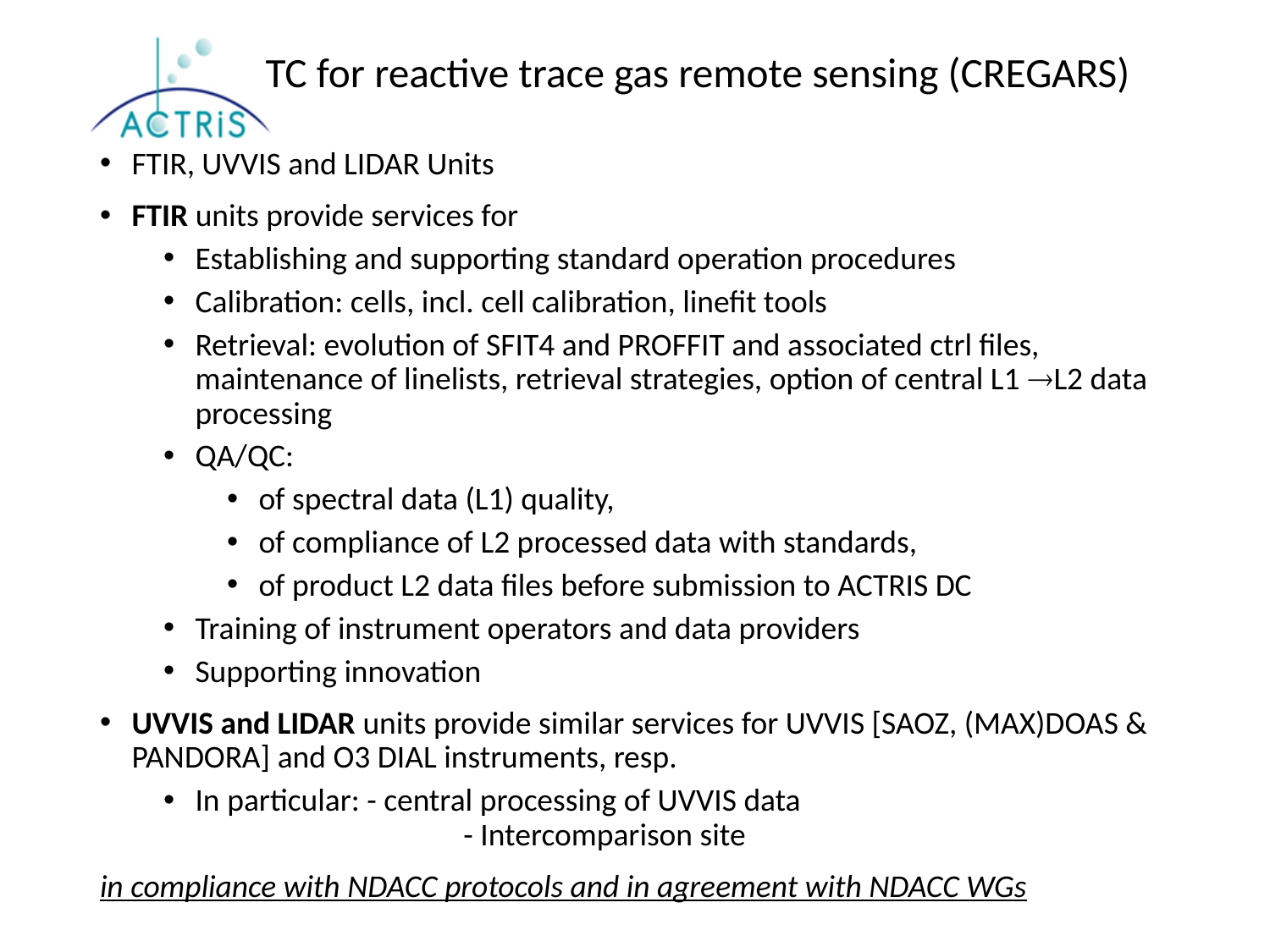

# TC for reactive trace gas remote sensing (CREGARS)
FTIR, UVVIS and LIDAR Units
FTIR units provide services for
Establishing and supporting standard operation procedures
Calibration: cells, incl. cell calibration, linefit tools
Retrieval: evolution of SFIT4 and PROFFIT and associated ctrl files, maintenance of linelists, retrieval strategies, option of central L1 →L2 data processing
QA/QC:
of spectral data (L1) quality,
of compliance of L2 processed data with standards,
of product L2 data files before submission to ACTRIS DC
Training of instrument operators and data providers
Supporting innovation
UVVIS and LIDAR units provide similar services for UVVIS [SAOZ, (MAX)DOAS & PANDORA] and O3 DIAL instruments, resp.
In particular: - central processing of UVVIS data				      	  - Intercomparison site
in compliance with NDACC protocols and in agreement with NDACC WGs